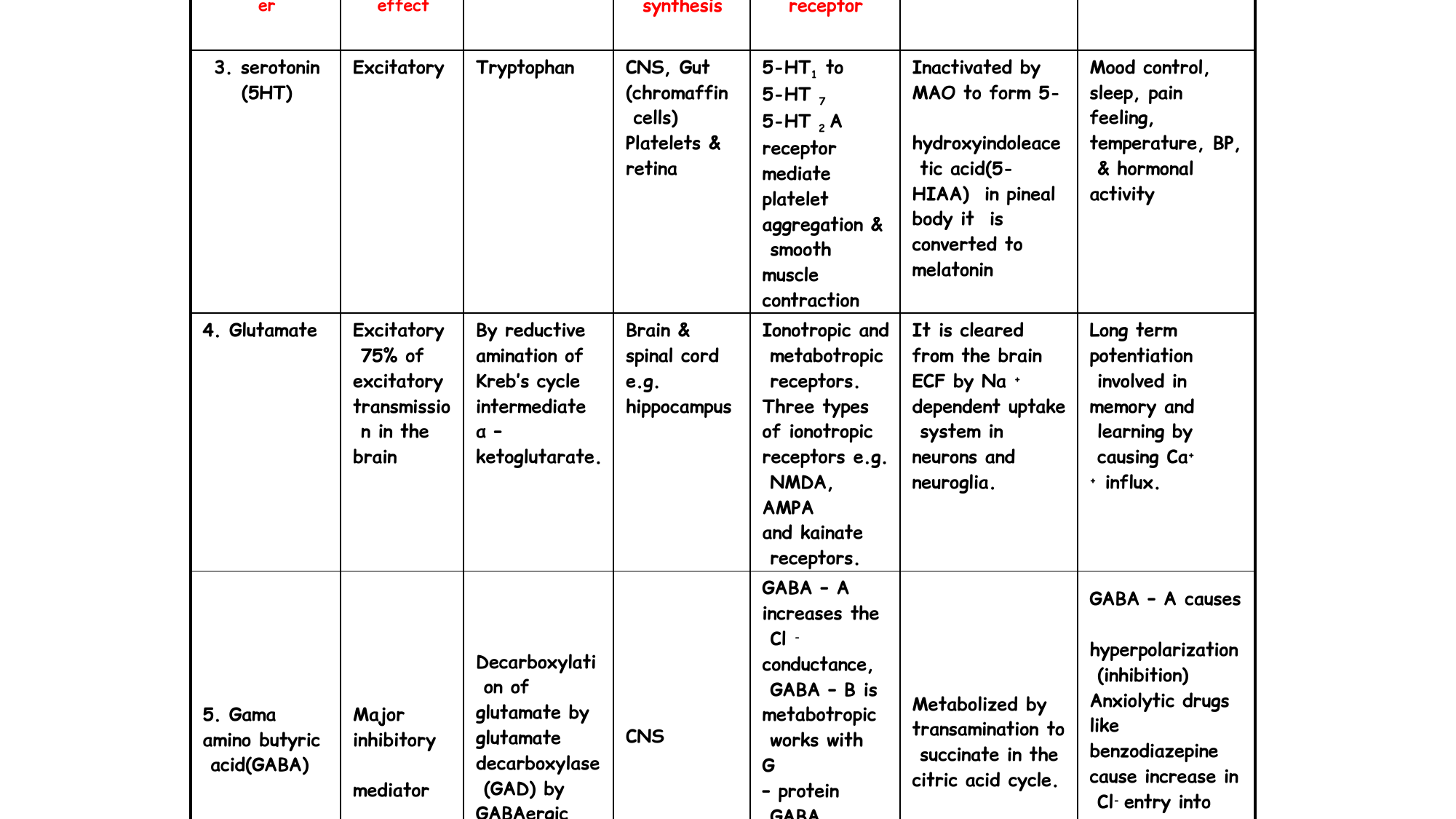

| er | effect |  | synthesis | receptor |  |  |
| --- | --- | --- | --- | --- | --- | --- |
| 3. serotonin (5HT) | Excitatory | Tryptophan | CNS, Gut (chromaffin cells) Platelets & retina | 5-HT1 to 5-HT 7 5-HT 2 A receptor mediate platelet aggregation & smooth muscle contraction | Inactivated by MAO to form 5- hydroxyindoleace tic acid(5-HIAA) in pineal body it is converted to melatonin | Mood control, sleep, pain feeling, temperature, BP, & hormonal activity |
| 4. Glutamate | Excitatory 75% of excitatory transmissio n in the brain | By reductive amination of Kreb’s cycle intermediate α – ketoglutarate. | Brain & spinal cord e.g. hippocampus | Ionotropic and metabotropic receptors. Three types of ionotropic receptors e.g. NMDA, AMPA and kainate receptors. | It is cleared from the brain ECF by Na + dependent uptake system in neurons and neuroglia. | Long term potentiation involved in memory and learning by causing Ca++ influx. |
| 5. Gama amino butyric acid(GABA) | Major inhibitory mediator | Decarboxylati on of glutamate by glutamate decarboxylase (GAD) by GABAergic neuron. | CNS | GABA – A increases the Cl - conductance, GABA – B is metabotropic works with G – protein GABA transaminase catalyzes. GABA – C found exclusively in the retina. | Metabolized by transamination to succinate in the citric acid cycle. | GABA – A causes hyperpolarization (inhibition) Anxiolytic drugs like benzodiazepine cause increase in Cl- entry into the cell & cause soothing effects. GABA – B cause increase conductance of K+ into the3c7ell. |